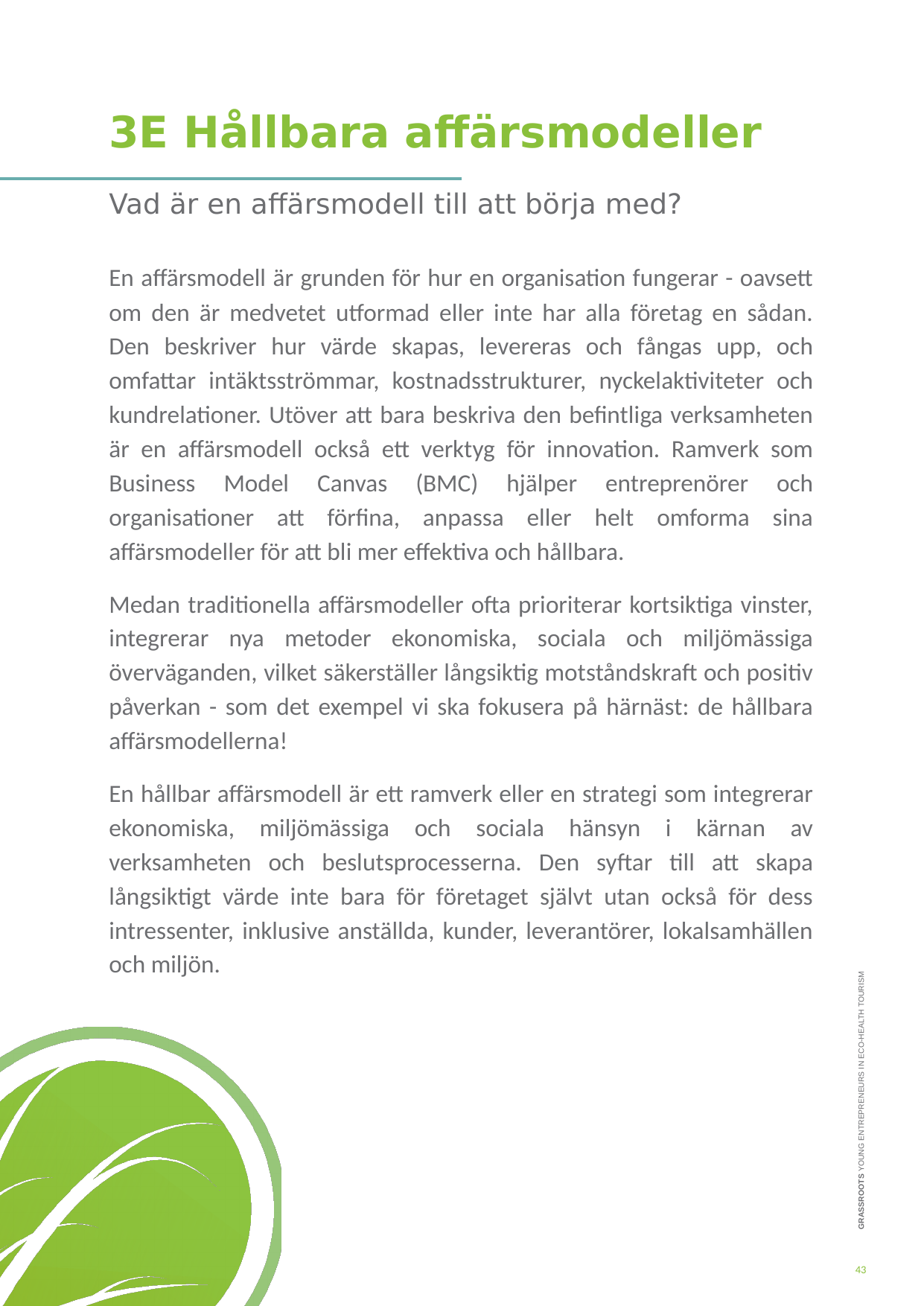

3E Hållbara affärsmodeller
Vad är en affärsmodell till att börja med?
En affärsmodell är grunden för hur en organisation fungerar - oavsett om den är medvetet utformad eller inte har alla företag en sådan. Den beskriver hur värde skapas, levereras och fångas upp, och omfattar intäktsströmmar, kostnadsstrukturer, nyckelaktiviteter och kundrelationer. Utöver att bara beskriva den befintliga verksamheten är en affärsmodell också ett verktyg för innovation. Ramverk som Business Model Canvas (BMC) hjälper entreprenörer och organisationer att förfina, anpassa eller helt omforma sina affärsmodeller för att bli mer effektiva och hållbara.
Medan traditionella affärsmodeller ofta prioriterar kortsiktiga vinster, integrerar nya metoder ekonomiska, sociala och miljömässiga överväganden, vilket säkerställer långsiktig motståndskraft och positiv påverkan - som det exempel vi ska fokusera på härnäst: de hållbara affärsmodellerna!
En hållbar affärsmodell är ett ramverk eller en strategi som integrerar ekonomiska, miljömässiga och sociala hänsyn i kärnan av verksamheten och beslutsprocesserna. Den syftar till att skapa långsiktigt värde inte bara för företaget självt utan också för dess intressenter, inklusive anställda, kunder, leverantörer, lokalsamhällen och miljön.

43